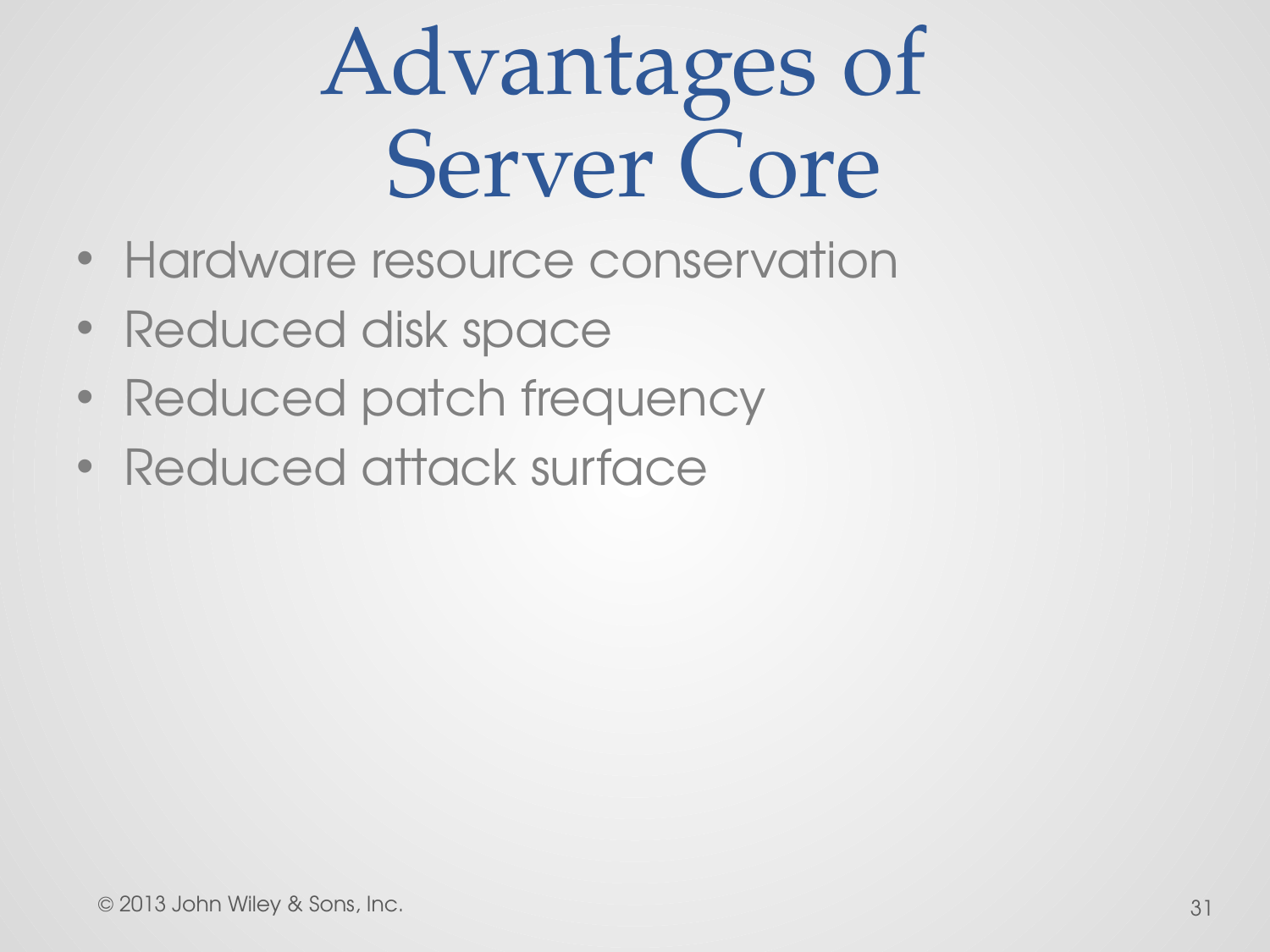

# Advantages of Server Core
Hardware resource conservation
Reduced disk space
Reduced patch frequency
Reduced attack surface
© 2013 John Wiley & Sons, Inc.
31